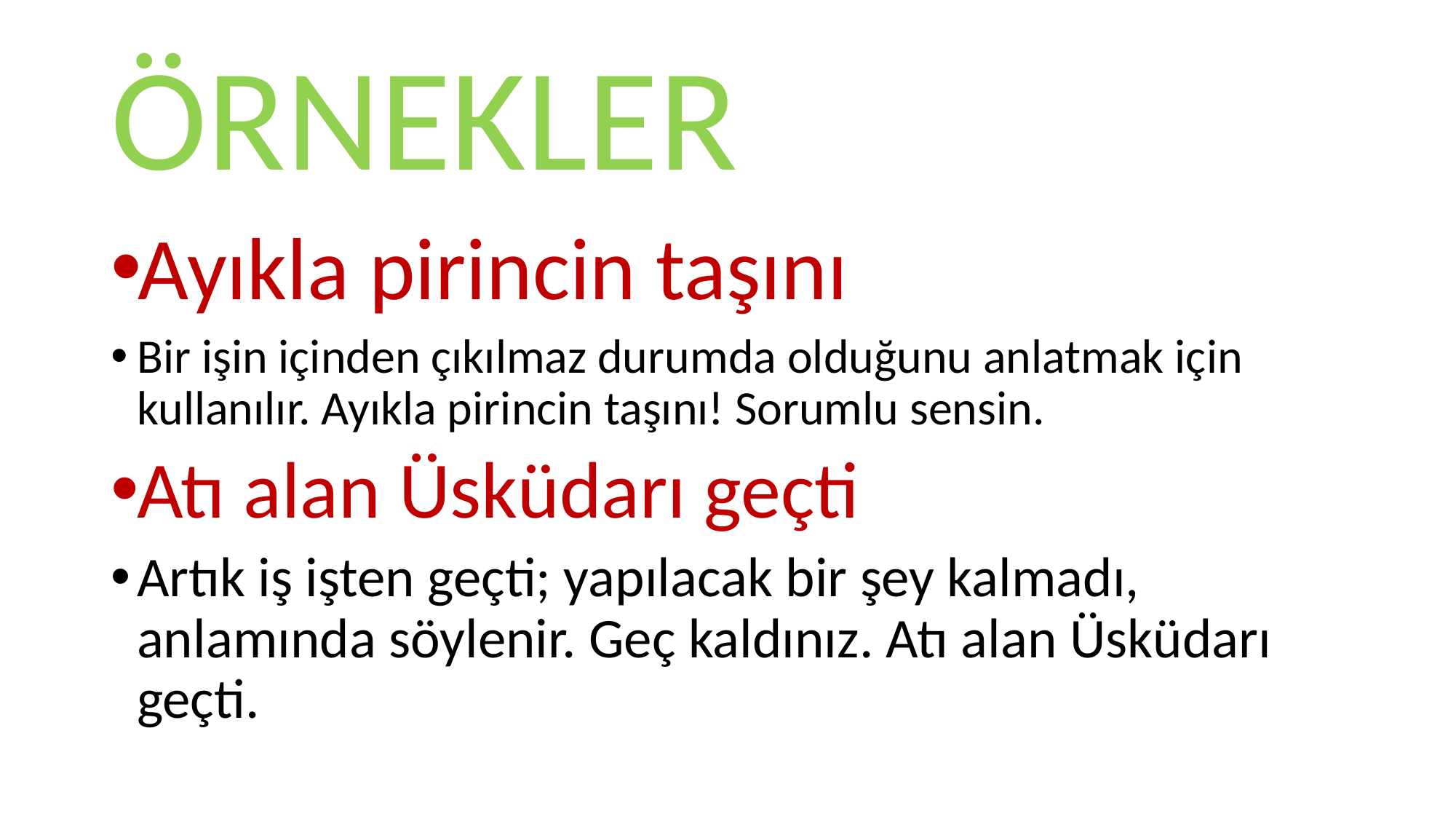

# ÖRNEKLER
Ayıkla pirincin taşını
Bir işin içinden çıkılmaz durumda olduğunu anlatmak için kullanılır. Ayıkla pirincin taşını! Sorumlu sensin.
Atı alan Üsküdarı geçti
Artık iş işten geçti; yapılacak bir şey kalmadı, anlamında söylenir. Geç kaldınız. Atı alan Üsküdarı geçti.